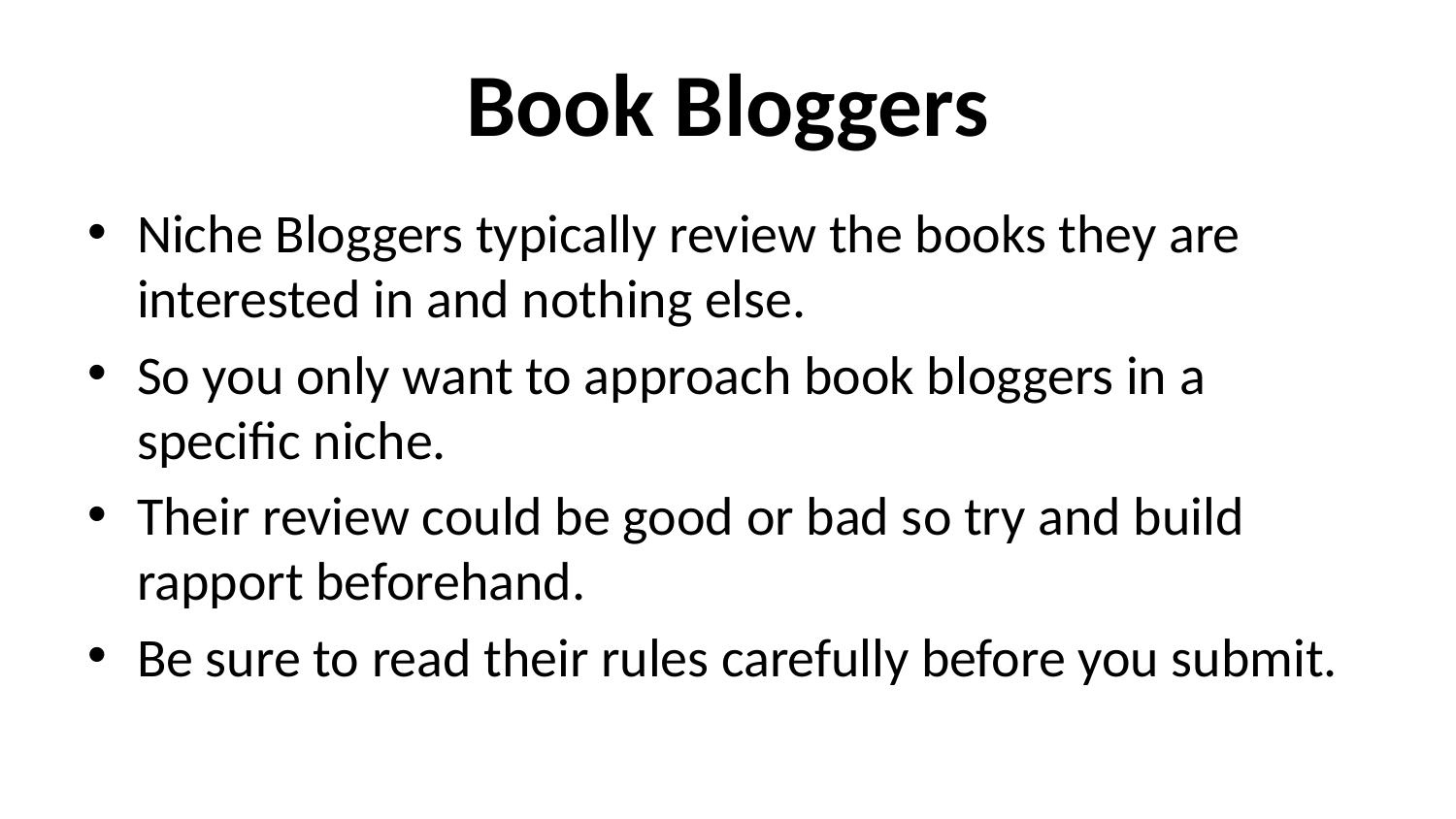

# Book Bloggers
Niche Bloggers typically review the books they are interested in and nothing else.
So you only want to approach book bloggers in a specific niche.
Their review could be good or bad so try and build rapport beforehand.
Be sure to read their rules carefully before you submit.